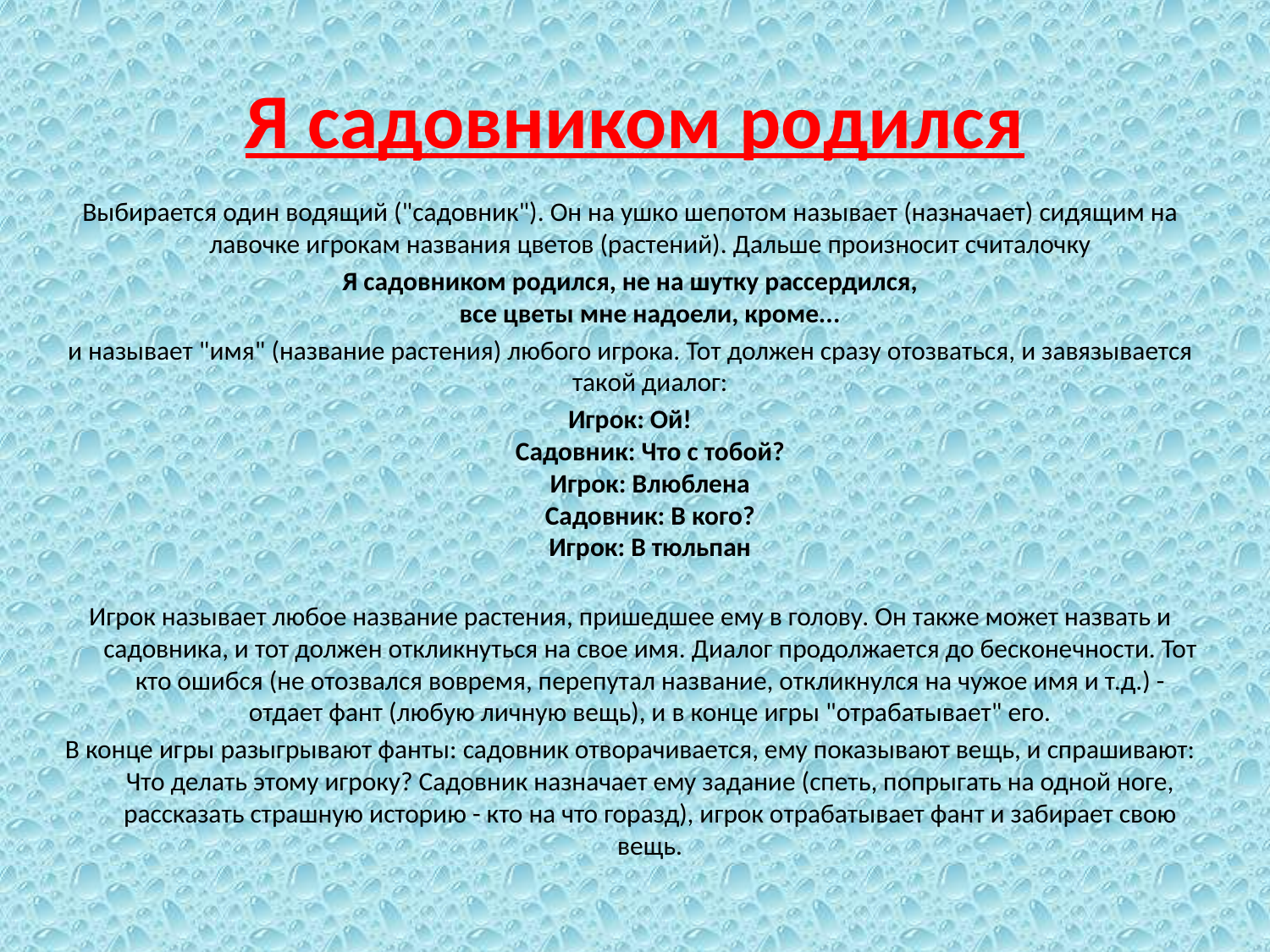

# Я садовником родился
Выбирается один водящий ("садовник"). Он на ушко шепотом называет (назначает) сидящим на лавочке игрокам названия цветов (растений). Дальше произносит считалочку
Я садовником родился, не на шутку рассердился,
все цветы мне надоели, кроме...
и называет "имя" (название растения) любого игрока. Тот должен сразу отозваться, и завязывается такой диалог:
Игрок: Ой!
Садовник: Что с тобой?
Игрок: Влюблена
Садовник: В кого?
Игрок: В тюльпан
Игрок называет любое название растения, пришедшее ему в голову. Он также может назвать и садовника, и тот должен откликнуться на свое имя. Диалог продолжается до бесконечности. Тот кто ошибся (не отозвался вовремя, перепутал название, откликнулся на чужое имя и т.д.) - отдает фант (любую личную вещь), и в конце игры "отрабатывает" его.
В конце игры разыгрывают фанты: садовник отворачивается, ему показывают вещь, и спрашивают: Что делать этому игроку? Садовник назначает ему задание (спеть, попрыгать на одной ноге, рассказать страшную историю - кто на что горазд), игрок отрабатывает фант и забирает свою вещь.